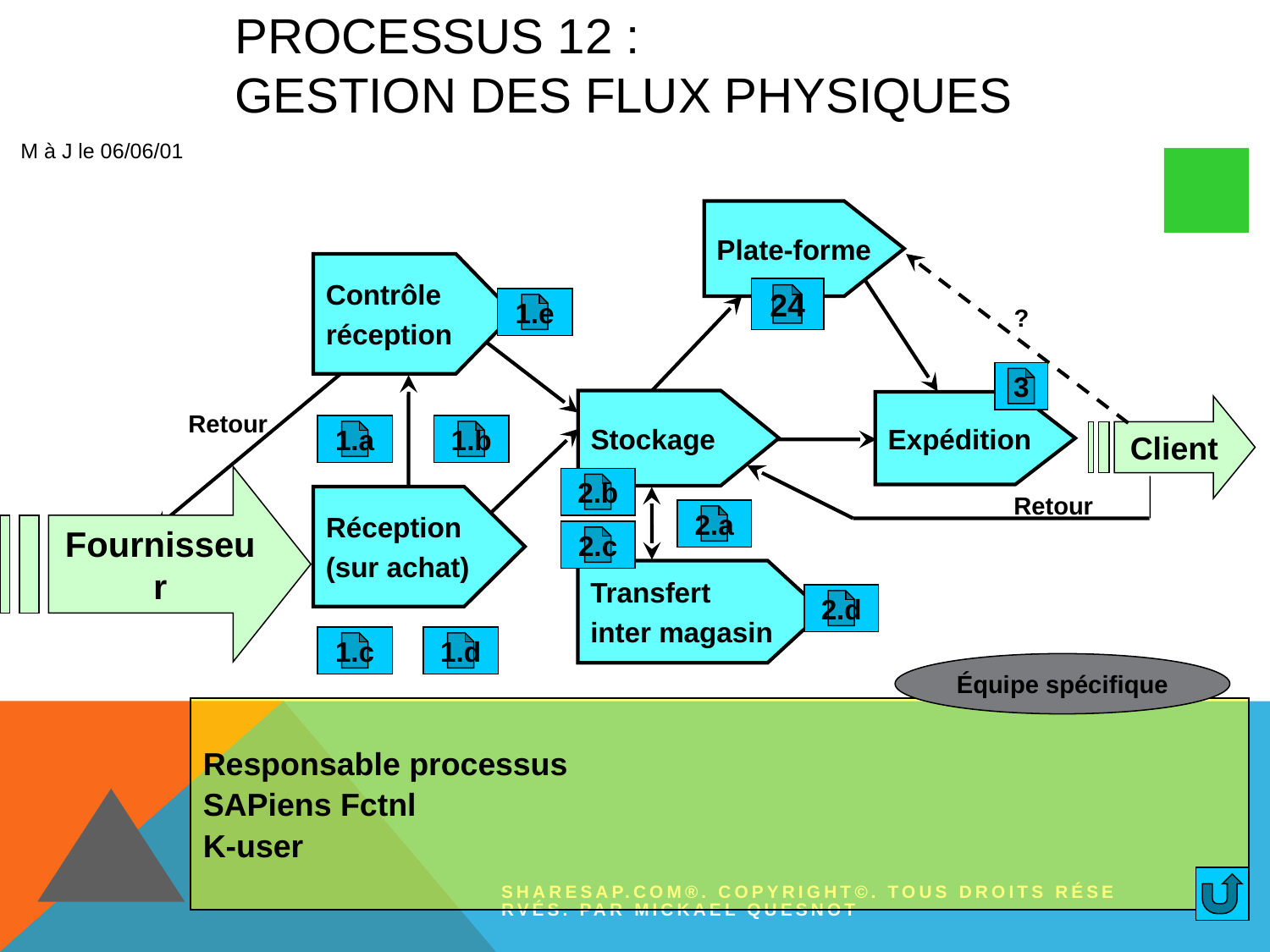

# Processus 12 : Gestion des flux physiques
M à J le 06/06/01

Plate-forme

Contrôle
réception

24
1.e

?

3

Stockage
Expédition
Retour
Client
1.a
1.b

2.b

Retour
Réception
(sur achat)

2.a
Fournisseur
2.c
Transfert
inter magasin
2.d
1.c
1.d
Équipe spécifique
Responsable processus
SAPiens Fctnl
K-user

Sharesap.com®. Copyright©. Tous droits réservés. Par Mickael QUESNOT